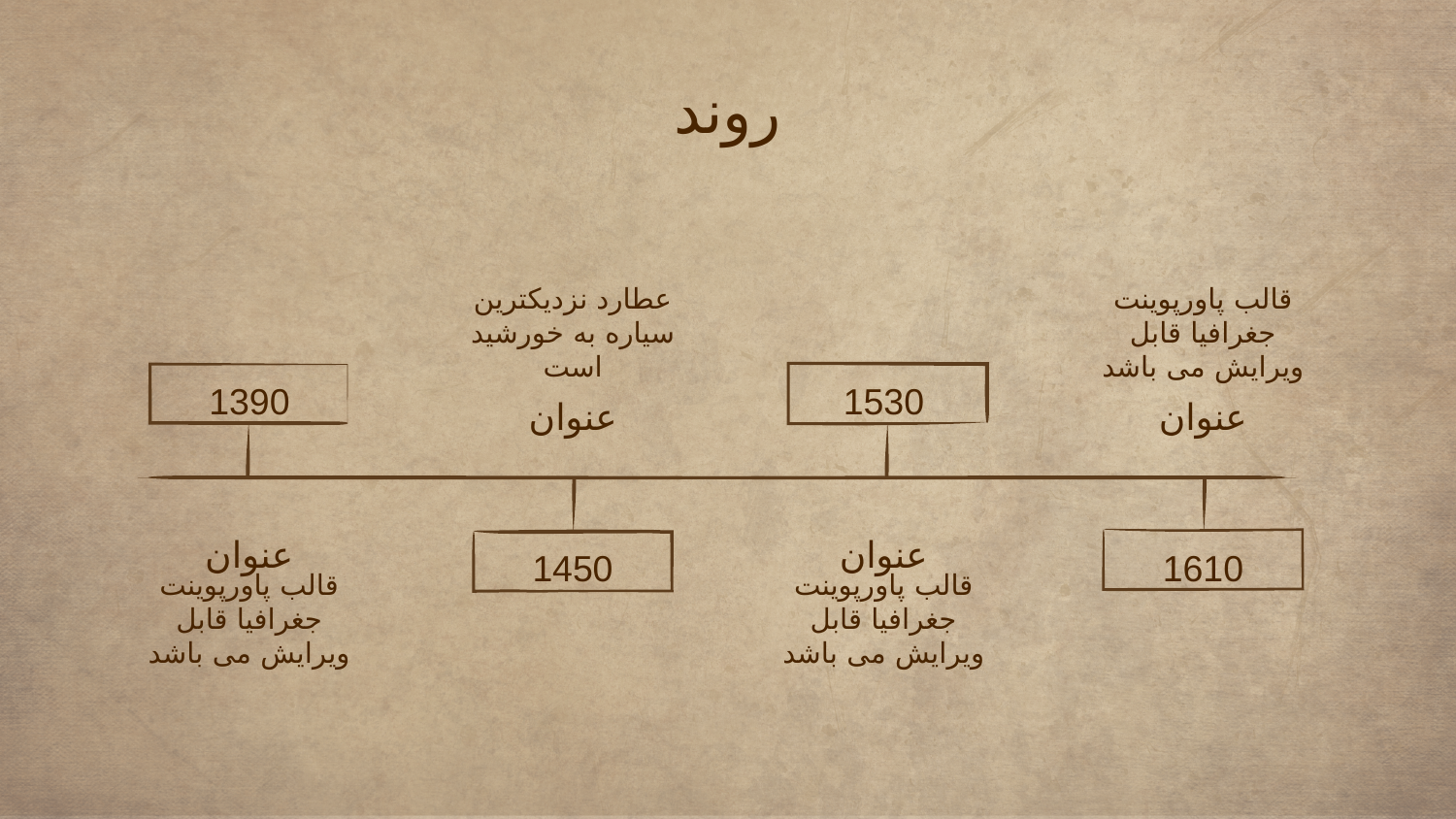

# روند
عطارد نزدیکترین سیاره به خورشید است
قالب پاورپوینت جغرافیا قابل ویرایش می باشد
1390
1530

عنوان
عنوان

عنوان
عنوان

1450
1610

قالب پاورپوینت جغرافیا قابل ویرایش می باشد
قالب پاورپوینت جغرافیا قابل ویرایش می باشد